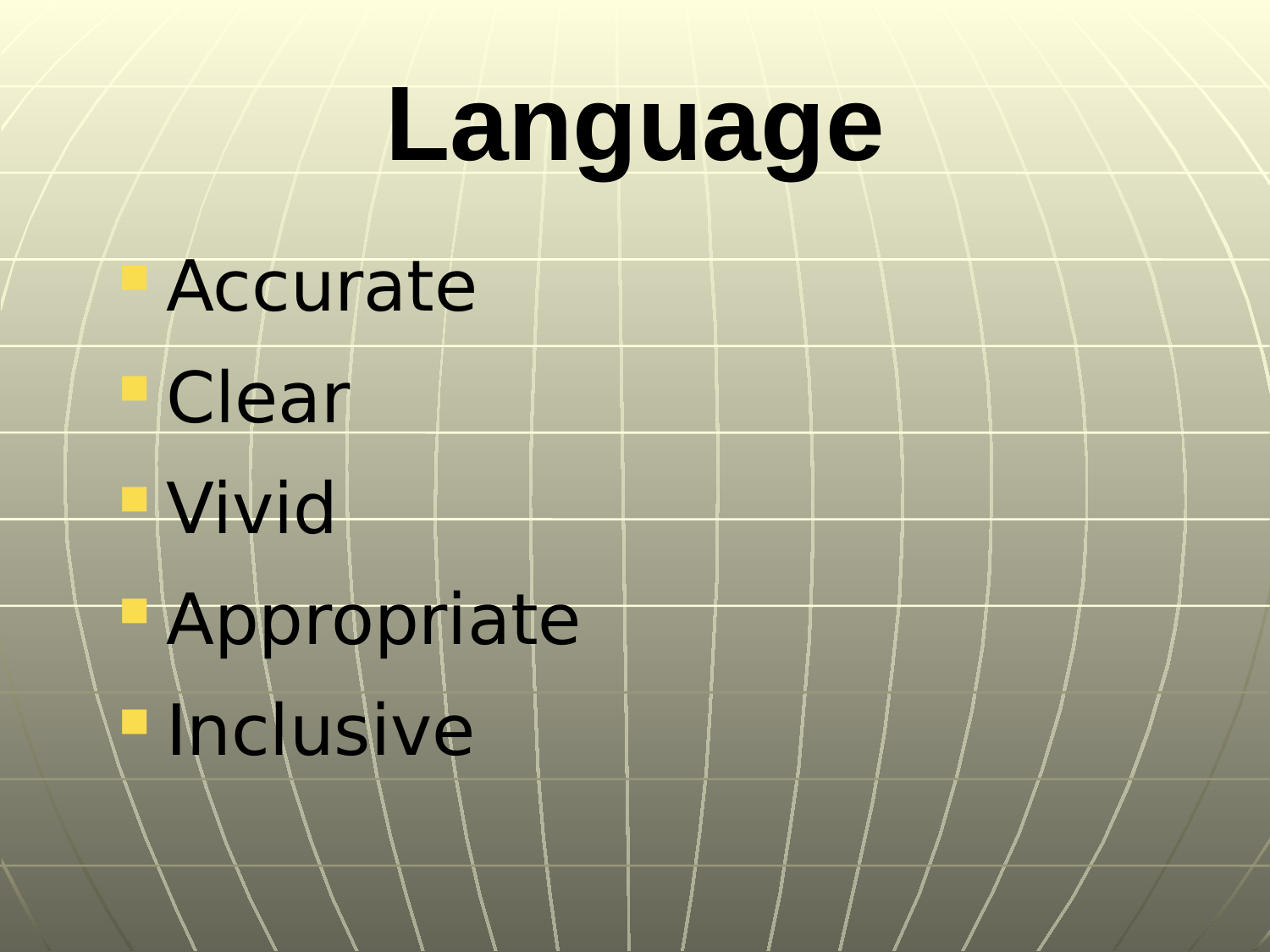

# Language
Accurate
Clear
Vivid
Appropriate
Inclusive